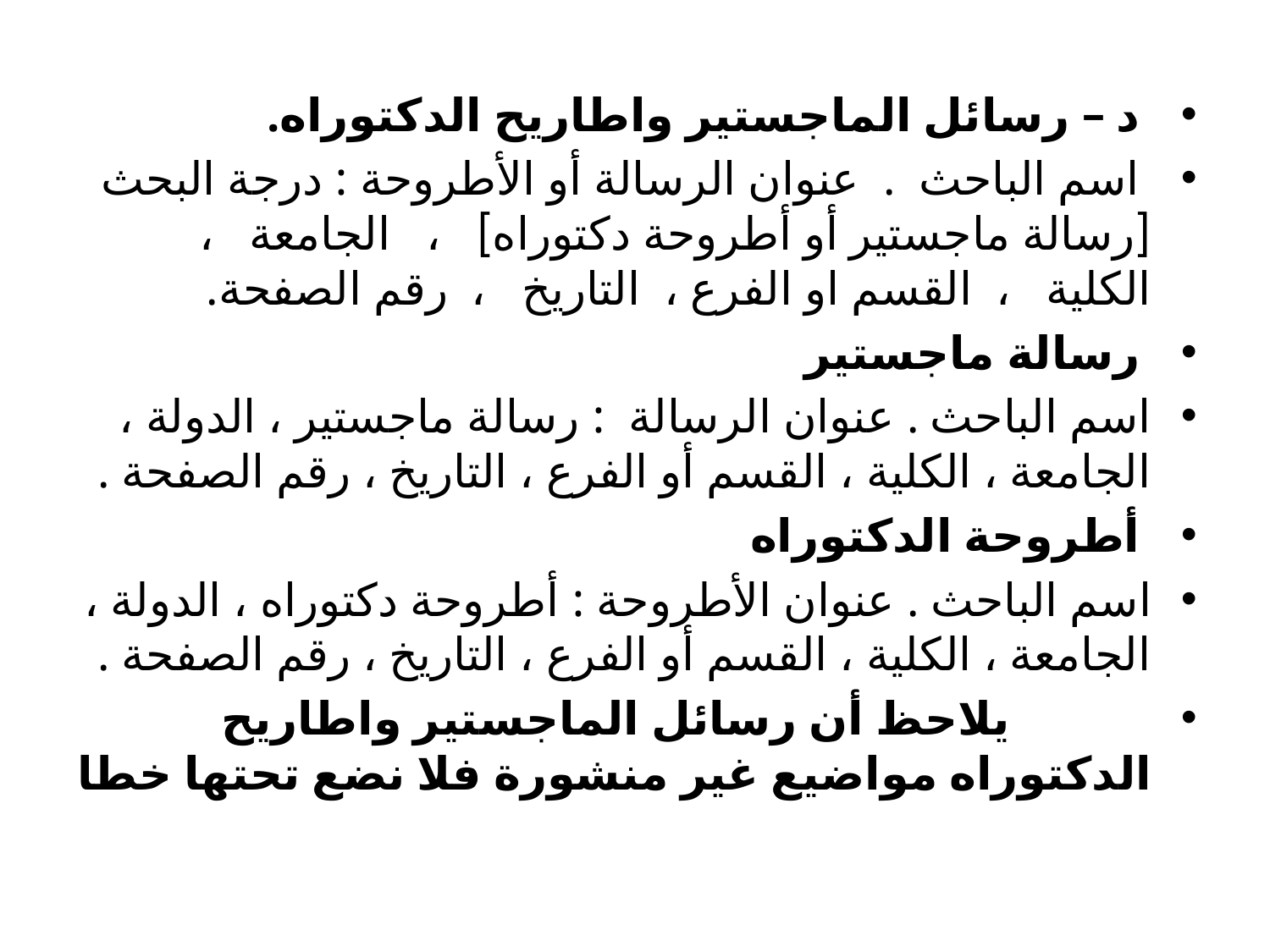

د – رسائل الماجستير واطاريح الدكتوراه.
 اسم الباحث  .  عنوان الرسالة أو الأطروحة : درجة البحث [رسالة ماجستير أو أطروحة دكتوراه]   ،   الجامعة   ،  الكلية   ،  القسم او الفرع ،  التاريخ   ،  رقم الصفحة.
 رسالة ماجستير
اسم الباحث . عنوان الرسالة  : رسالة ماجستير ، الدولة ، الجامعة ، الكلية ، القسم أو الفرع ، التاريخ ، رقم الصفحة .
 أطروحة الدكتوراه
اسم الباحث . عنوان الأطروحة : أطروحة دكتوراه ، الدولة ، الجامعة ، الكلية ، القسم أو الفرع ، التاريخ ، رقم الصفحة .
            يلاحظ أن رسائل الماجستير واطاريح الدكتوراه مواضيع غير منشورة فلا نضع تحتها خطا